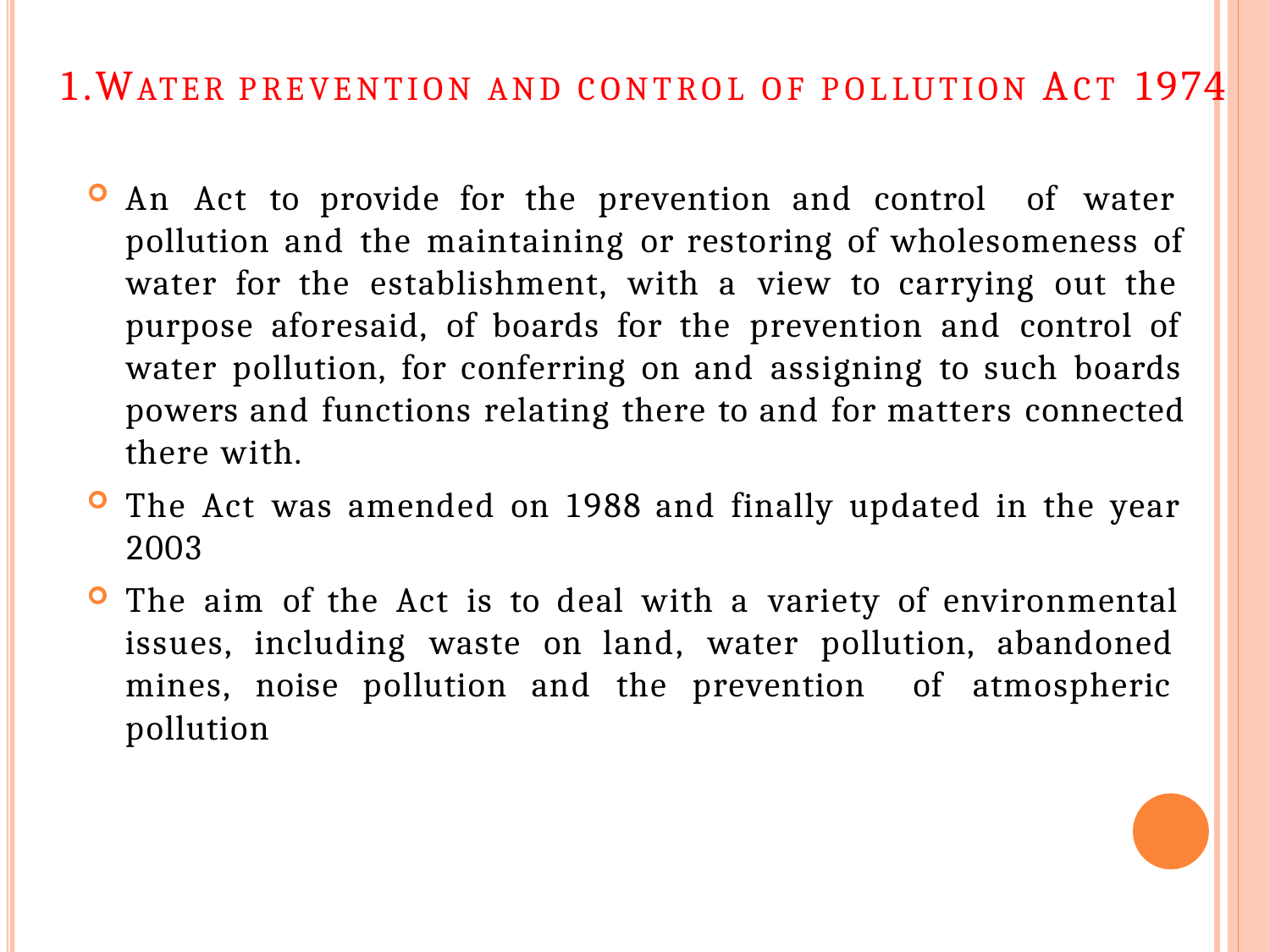

# 1.WATER PREVENTION AND CONTROL OF POLLUTION ACT 1974
An Act to provide for the prevention and control  of water  pollution and the maintaining or restoring of wholesomeness of  water for the establishment, with a view to carrying out the  purpose aforesaid, of boards for the prevention and control of  water pollution, for conferring on and assigning to such boards  powers and functions relating there to and for matters connected  there with.
The Act was amended on 1988 and finally updated in the year  2003
The aim of the Act is to deal with a variety of environmental  issues, including waste on land, water pollution, abandoned  mines, noise pollution and the prevention  of atmospheric  pollution